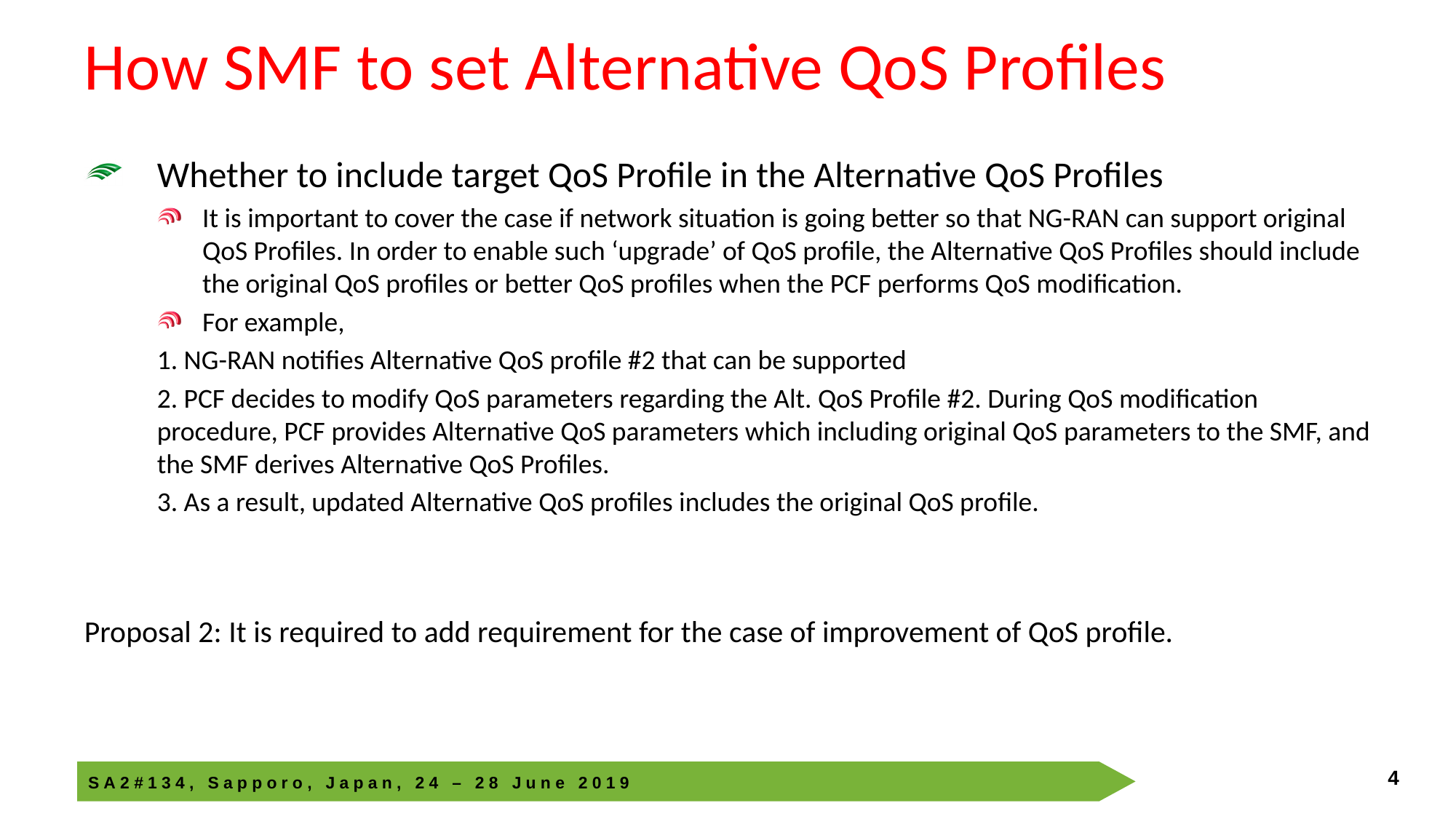

4
INTEL CONFIDENTIAL
# How SMF to set Alternative QoS Profiles
Whether to include target QoS Profile in the Alternative QoS Profiles
It is important to cover the case if network situation is going better so that NG-RAN can support original QoS Profiles. In order to enable such ‘upgrade’ of QoS profile, the Alternative QoS Profiles should include the original QoS profiles or better QoS profiles when the PCF performs QoS modification.
For example,
1. NG-RAN notifies Alternative QoS profile #2 that can be supported
2. PCF decides to modify QoS parameters regarding the Alt. QoS Profile #2. During QoS modification procedure, PCF provides Alternative QoS parameters which including original QoS parameters to the SMF, and the SMF derives Alternative QoS Profiles.
3. As a result, updated Alternative QoS profiles includes the original QoS profile.

Proposal 2: It is required to add requirement for the case of improvement of QoS profile.